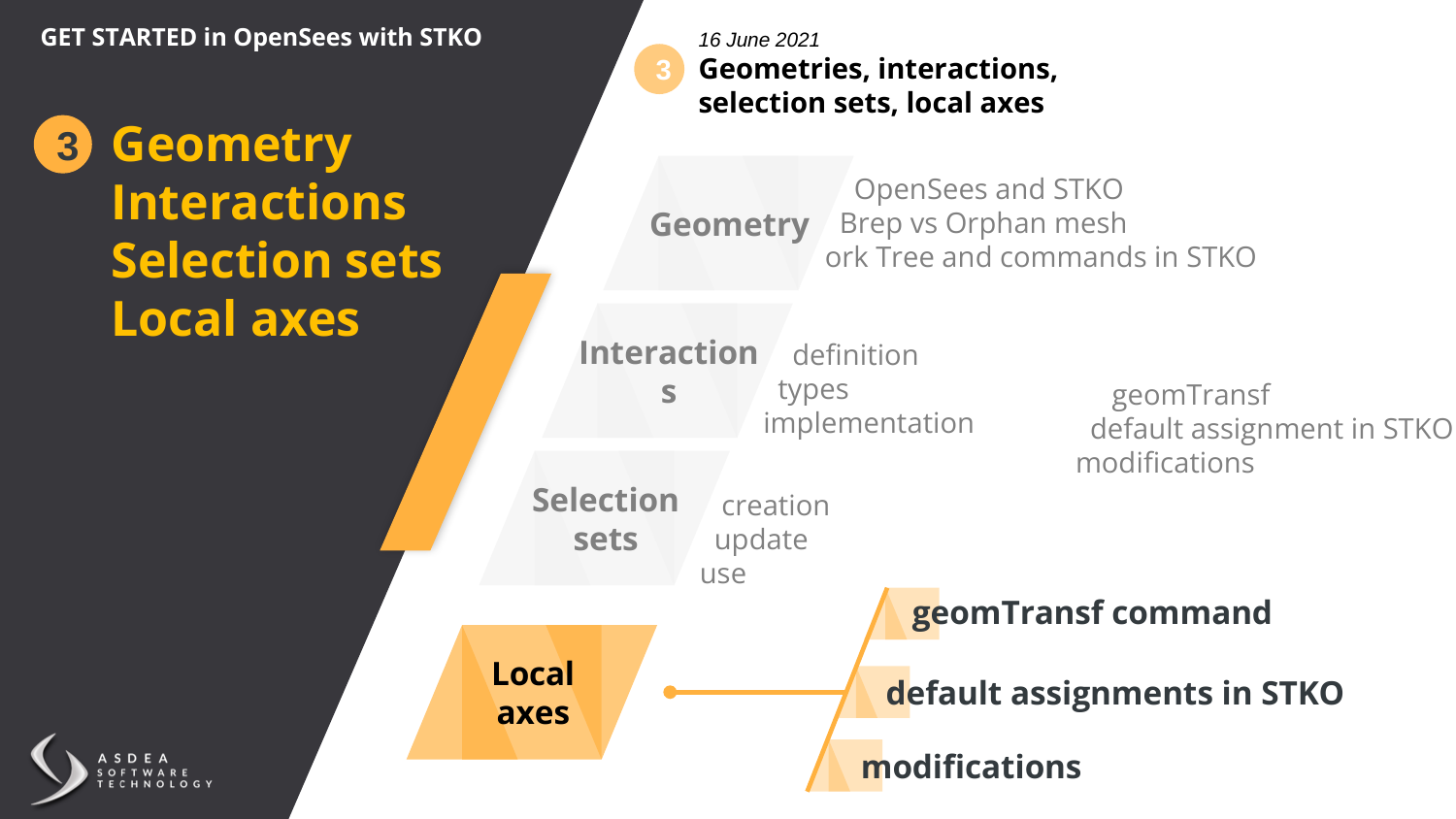

GET STARTED in OpenSees with STKO
16 June 2021
Geometries, interactions,
selection sets, local axes
3
Geometry
Interactions
Selection sets
Local axes
3

Geometry

    OpenSees and STKO
  Brep vs Orphan mesh
ork Tree and commands in STKO

Interactions

    definition
  types
implementation
     geomTransf
  default assignment in STKO
modifications

Selection
sets

   creation
  update
use
geomTransf command

Local
axes

default assignments in STKO

modifications